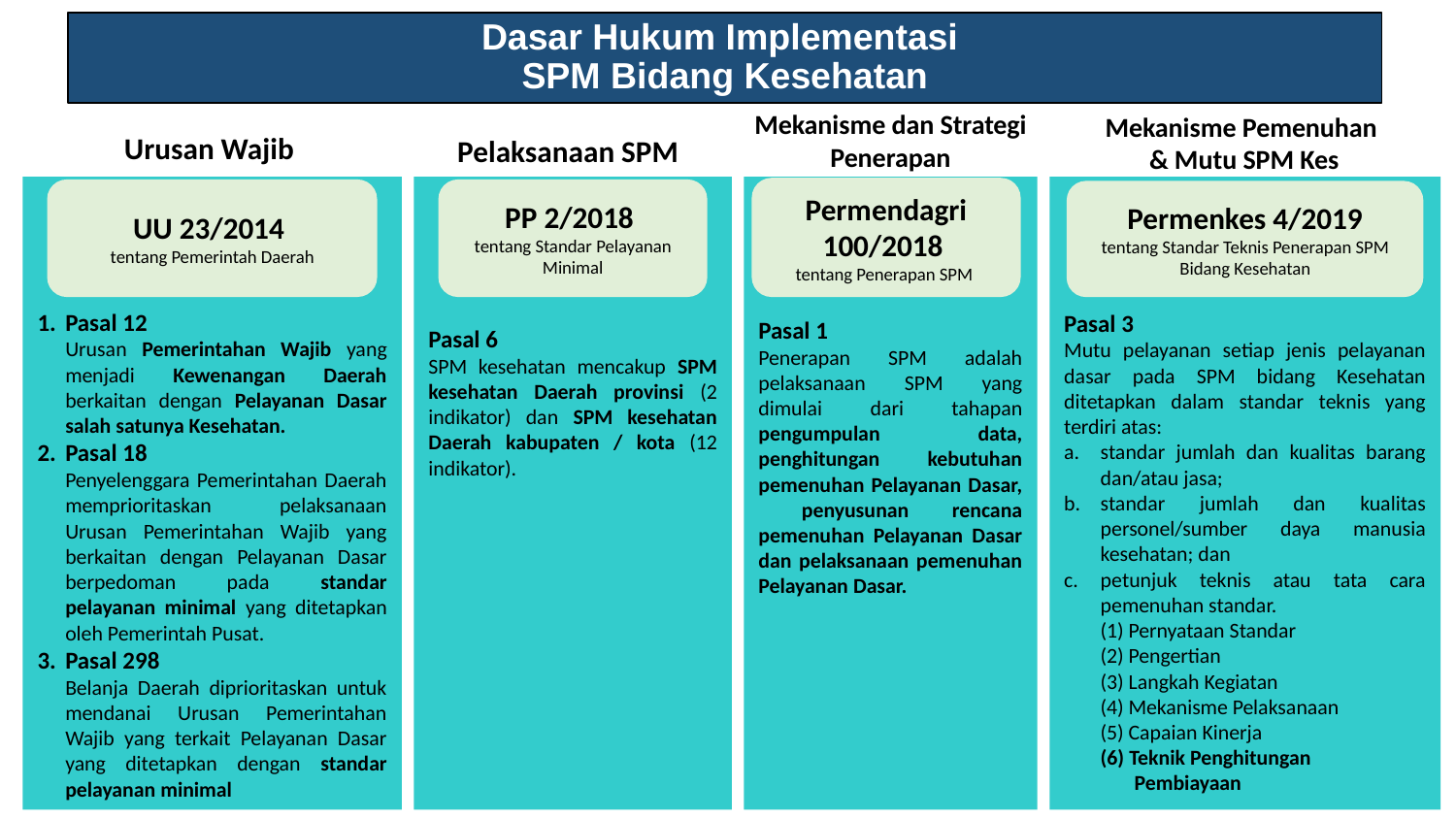

Dasar Hukum Implementasi
SPM Bidang Kesehatan
Mekanisme dan Strategi Penerapan
Mekanisme Pemenuhan
& Mutu SPM Kes
Urusan Wajib
Pelaksanaan SPM

Pasal 12
	Urusan Pemerintahan Wajib yang menjadi Kewenangan Daerah berkaitan dengan Pelayanan Dasar salah satunya Kesehatan.
Pasal 18
	Penyelenggara Pemerintahan Daerah memprioritaskan pelaksanaan Urusan Pemerintahan Wajib yang berkaitan dengan Pelayanan Dasar berpedoman pada standar pelayanan minimal yang ditetapkan oleh Pemerintah Pusat.
Pasal 298
	Belanja Daerah diprioritaskan untuk mendanai Urusan Pemerintahan Wajib yang terkait Pelayanan Dasar yang ditetapkan dengan standar pelayanan minimal

Pasal 6
SPM kesehatan mencakup SPM kesehatan Daerah provinsi (2 indikator) dan SPM kesehatan Daerah kabupaten / kota (12 indikator).

Pasal 1
Penerapan SPM adalah pelaksanaan SPM yang dimulai dari tahapan pengumpulan data, penghitungan kebutuhan pemenuhan Pelayanan Dasar,  penyusunan rencana pemenuhan Pelayanan Dasar dan pelaksanaan pemenuhan Pelayanan Dasar.

Pasal 3
Mutu pelayanan setiap jenis pelayanan dasar pada SPM bidang Kesehatan ditetapkan dalam standar teknis yang terdiri atas:
standar jumlah dan kualitas barang dan/atau jasa;
standar jumlah dan kualitas personel/sumber daya manusia kesehatan; dan
petunjuk teknis atau tata cara pemenuhan standar.
	(1) Pernyataan Standar
	(2) Pengertian
	(3) Langkah Kegiatan
	(4) Mekanisme Pelaksanaan
	(5) Capaian Kinerja
	(6) Teknik Penghitungan
       Pembiayaan
Permendagri 100/2018
tentang Penerapan SPM
UU 23/2014
tentang Pemerintah Daerah
PP 2/2018
tentang Standar Pelayanan Minimal
Permenkes 4/2019
tentang Standar Teknis Penerapan SPM Bidang Kesehatan